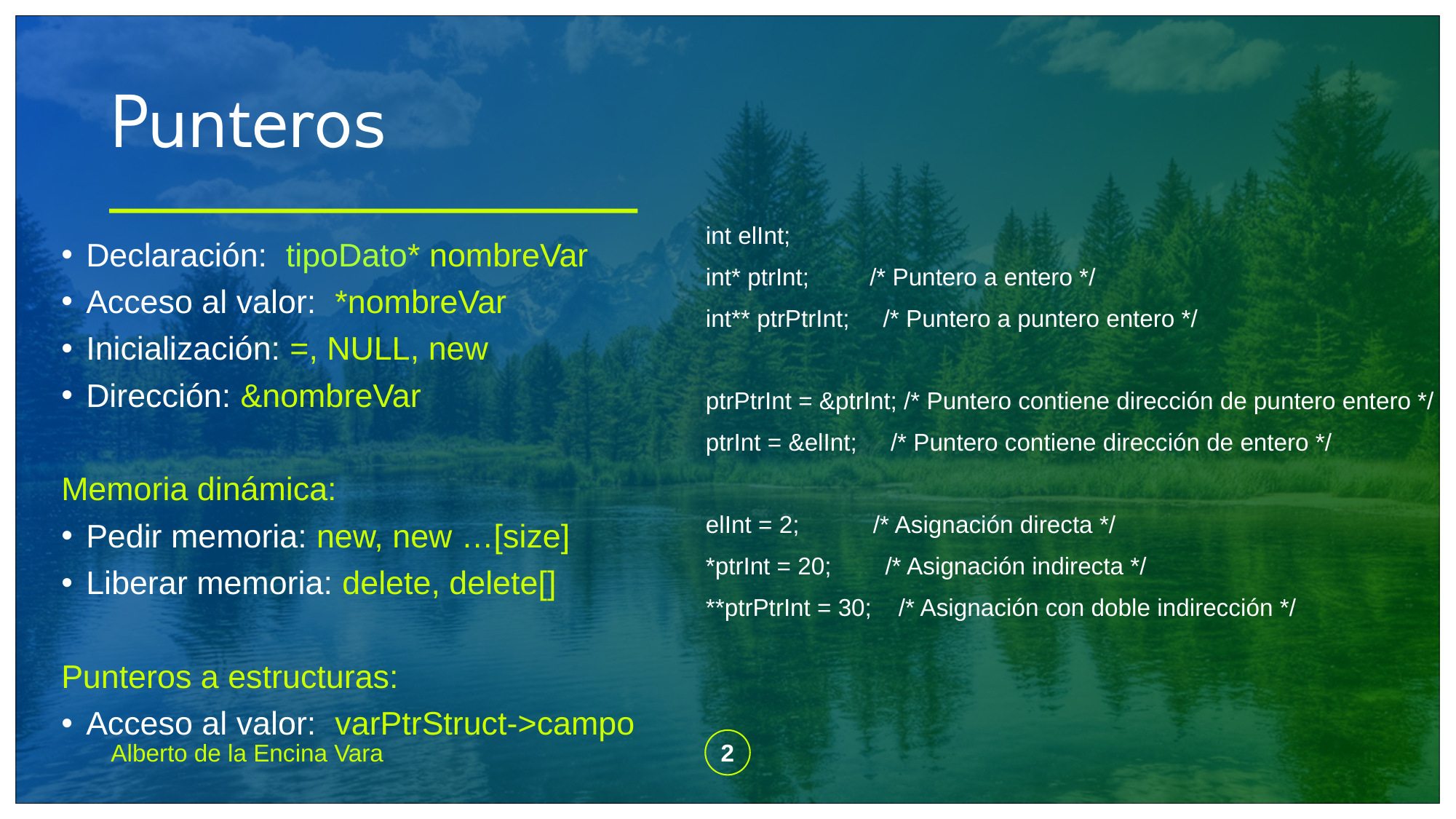

# Punteros
int elInt;
int* ptrInt;         /* Puntero a entero */
int** ptrPtrInt;     /* Puntero a puntero entero */

ptrPtrInt = &ptrInt; /* Puntero contiene dirección de puntero entero */
ptrInt = &elInt;     /* Puntero contiene dirección de entero */

elInt = 2;           /* Asignación directa */
*ptrInt = 20;        /* Asignación indirecta */
**ptrPtrInt = 30;    /* Asignación con doble indirección */
Declaración:  tipoDato* nombreVar
Acceso al valor:  *nombreVar
Inicialización: =, NULL, new
Dirección: &nombreVar

Memoria dinámica:
Pedir memoria: new, new …[size]
Liberar memoria: delete, delete[]

Punteros a estructuras:
Acceso al valor:  varPtrStruct->campo

Alberto de la Encina Vara
2